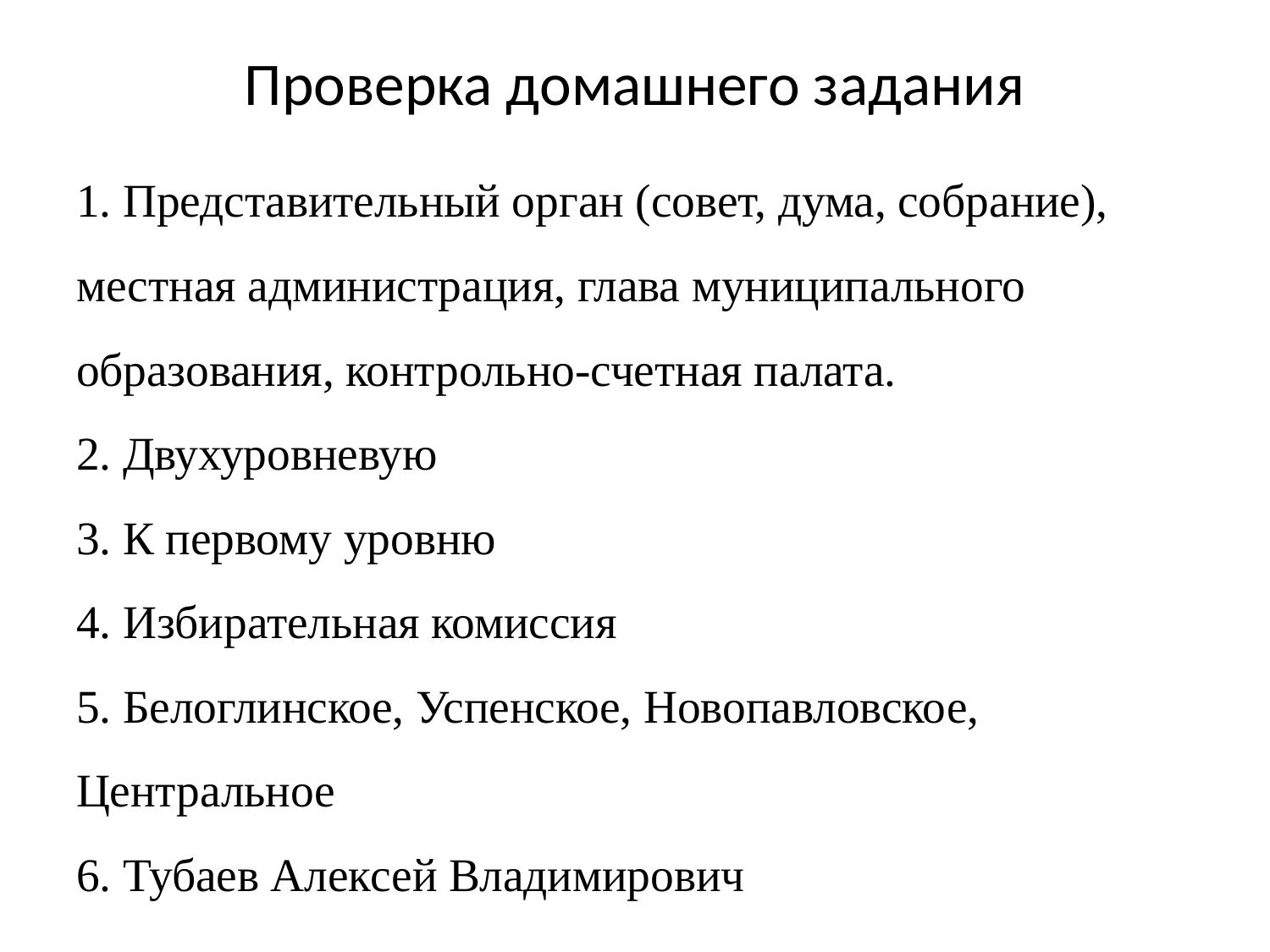

# Проверка домашнего задания
1. Представительный орган (совет, дума, собрание), местная администрация, глава муниципального образования, контрольно-счетная палата.
2. Двухуровневую
3. К первому уровню
4. Избирательная комиссия
5. Белоглинское, Успенское, Новопавловское, Центральное
6. Тубаев Алексей Владимирович